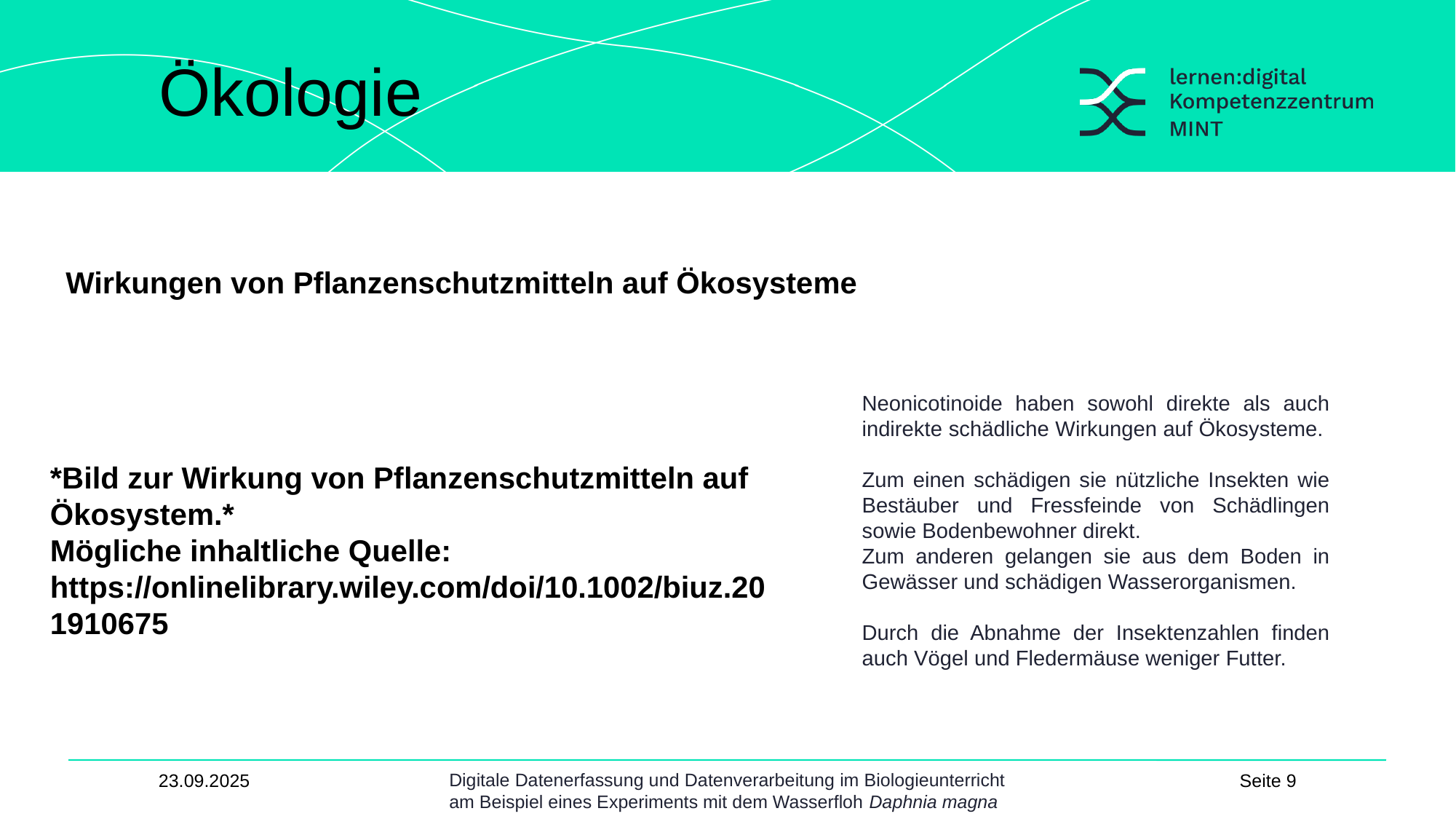

# Ökologie
Wirkungen von Pflanzenschutzmitteln auf Ökosysteme
Neonicotinoide haben sowohl direkte als auch indirekte schädliche Wirkungen auf Ökosysteme.
Zum einen schädigen sie nützliche Insekten wie Bestäuber und Fressfeinde von Schädlingen sowie Bodenbewohner direkt.
Zum anderen gelangen sie aus dem Boden in Gewässer und schädigen Wasserorganismen.

Durch die Abnahme der Insektenzahlen finden auch Vögel und Fledermäuse weniger Futter.
*Bild zur Wirkung von Pflanzenschutzmitteln auf Ökosystem.*
Mögliche inhaltliche Quelle: https://onlinelibrary.wiley.com/doi/10.1002/biuz.201910675
23.09.2025
Seite 9